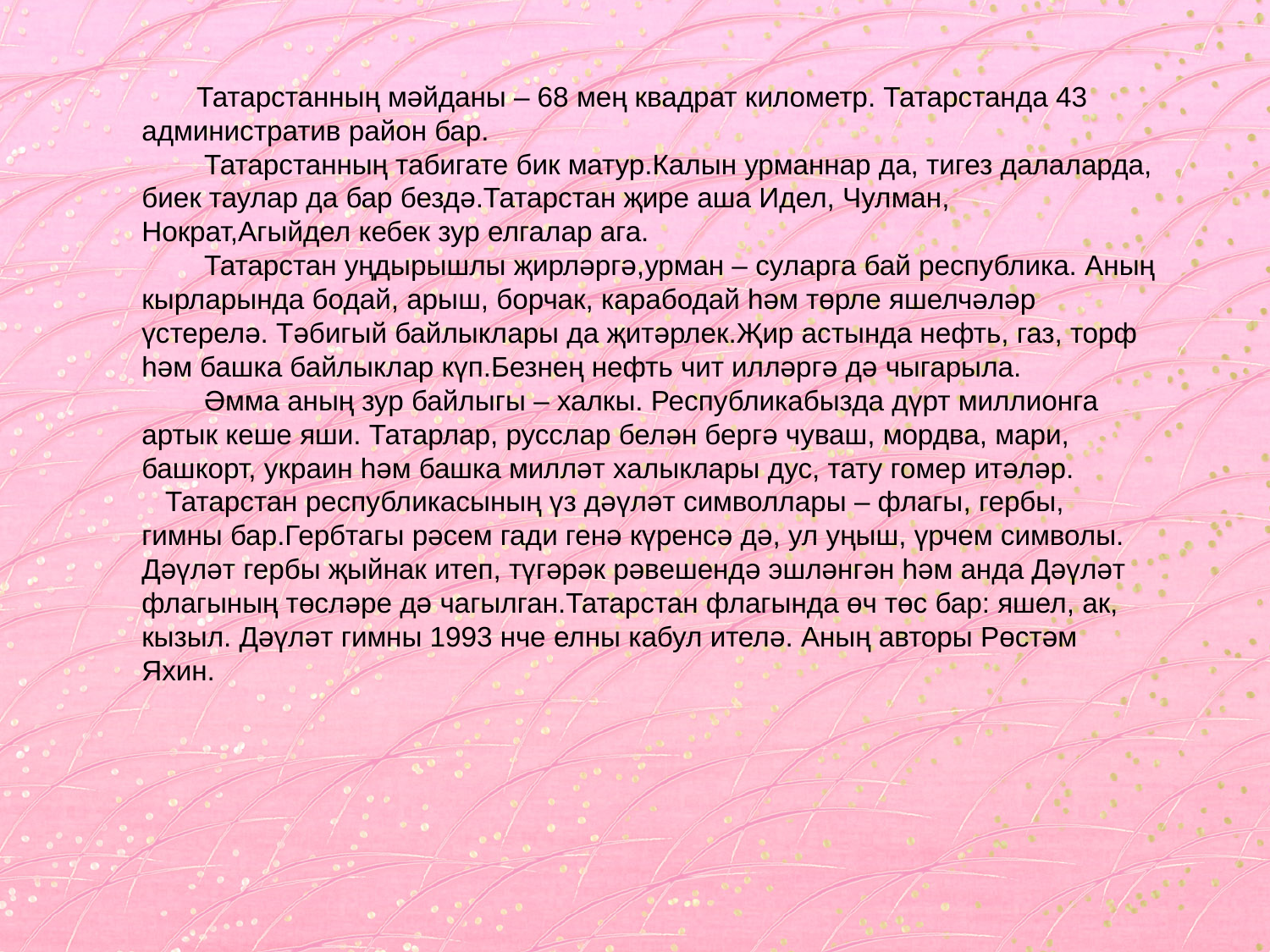

Татарстанның мәйданы – 68 мең квадрат километр. Татарстанда 43 административ район бар.
        Татарстанның табигате бик матур.Калын урманнар да, тигез далаларда, биек таулар да бар бездә.Татарстан җире аша Идел, Чулман, Нократ,Агыйдел кебек зур елгалар ага.
        Татарстан уңдырышлы җирләргә,урман – суларга бай республика. Аның кырларында бодай, арыш, борчак, карабодай һәм төрле яшелчәләр үстерелә. Тәбигый байлыклары да җитәрлек.Җир астында нефть, газ, торф һәм башка байлыклар күп.Безнең нефть чит илләргә дә чыгарыла.
        Әмма аның зур байлыгы – халкы. Республикабызда дүрт миллионга артык кеше яши. Татарлар, русслар белән бергә чуваш, мордва, мари, башкорт, украин һәм башка милләт халыклары дус, тату гомер итәләр.

   Татарстан республикасының үз дәүләт символлары – флагы, гербы, гимны бар.Гербтагы рәсем гади генә күренсә дә, ул уңыш, үрчем символы. Дәүләт гербы җыйнак итеп, түгәрәк рәвешендә эшләнгән һәм анда Дәүләт флагының төсләре дә чагылган.Татарстан флагында өч төс бар: яшел, ак, кызыл. Дәүләт гимны 1993 нче елны кабул ителә. Аның авторы Рөстәм Яхин.